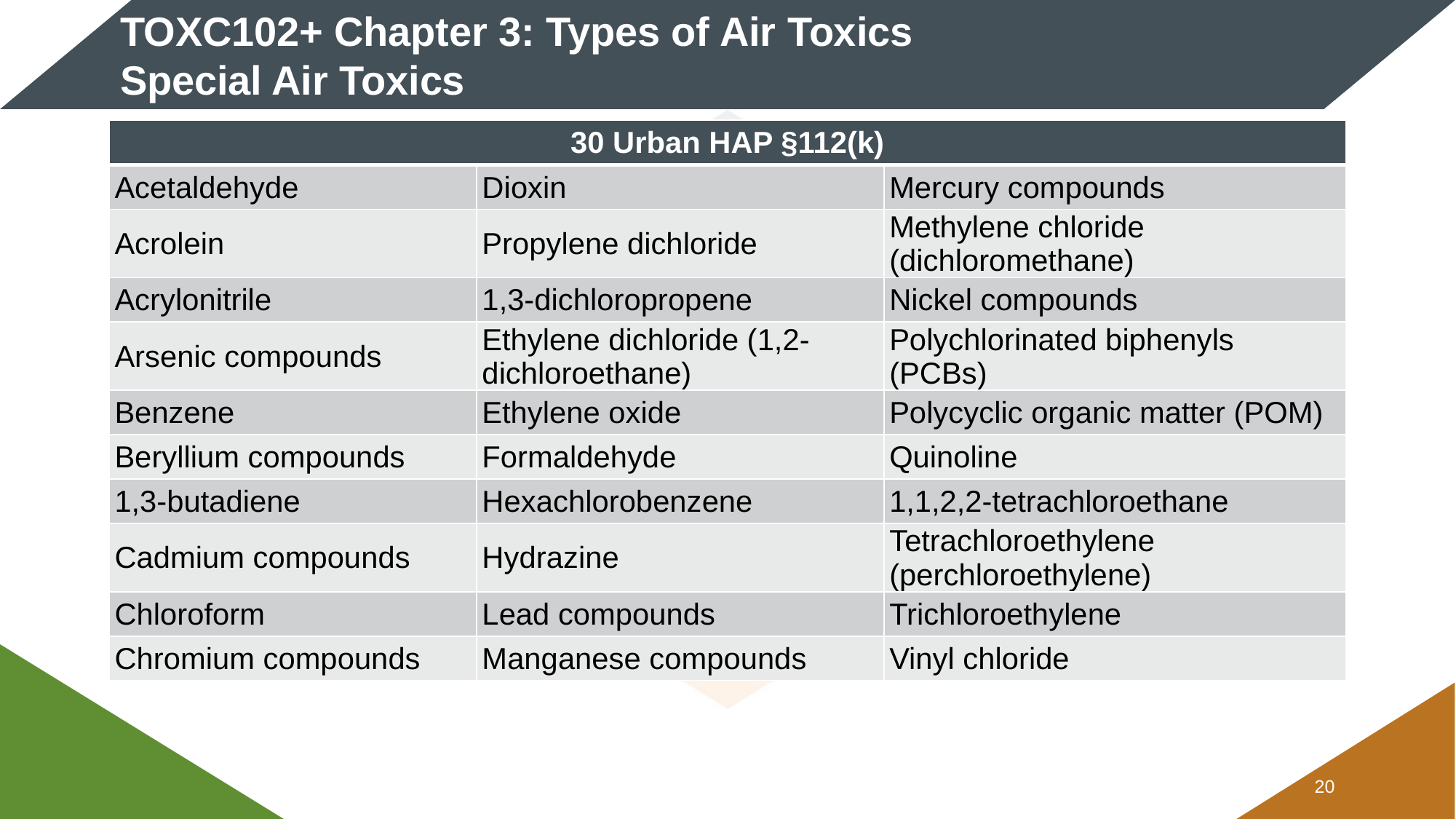

# TOXC102+ Chapter 3: Types of Air Toxics Special Air Toxics
| 30 Urban HAP §112(k) |  |  |
| --- | --- | --- |
| Acetaldehyde | Dioxin | Mercury compounds |
| Acrolein | Propylene dichloride | Methylene chloride (dichloromethane) |
| Acrylonitrile | 1,3-dichloropropene | Nickel compounds |
| Arsenic compounds | Ethylene dichloride (1,2-dichloroethane) | Polychlorinated biphenyls (PCBs) |
| Benzene | Ethylene oxide | Polycyclic organic matter (POM) |
| Beryllium compounds | Formaldehyde | Quinoline |
| 1,3-butadiene | Hexachlorobenzene | 1,1,2,2-tetrachloroethane |
| Cadmium compounds | Hydrazine | Tetrachloroethylene (perchloroethylene) |
| Chloroform | Lead compounds | Trichloroethylene |
| Chromium compounds | Manganese compounds | Vinyl chloride |
20